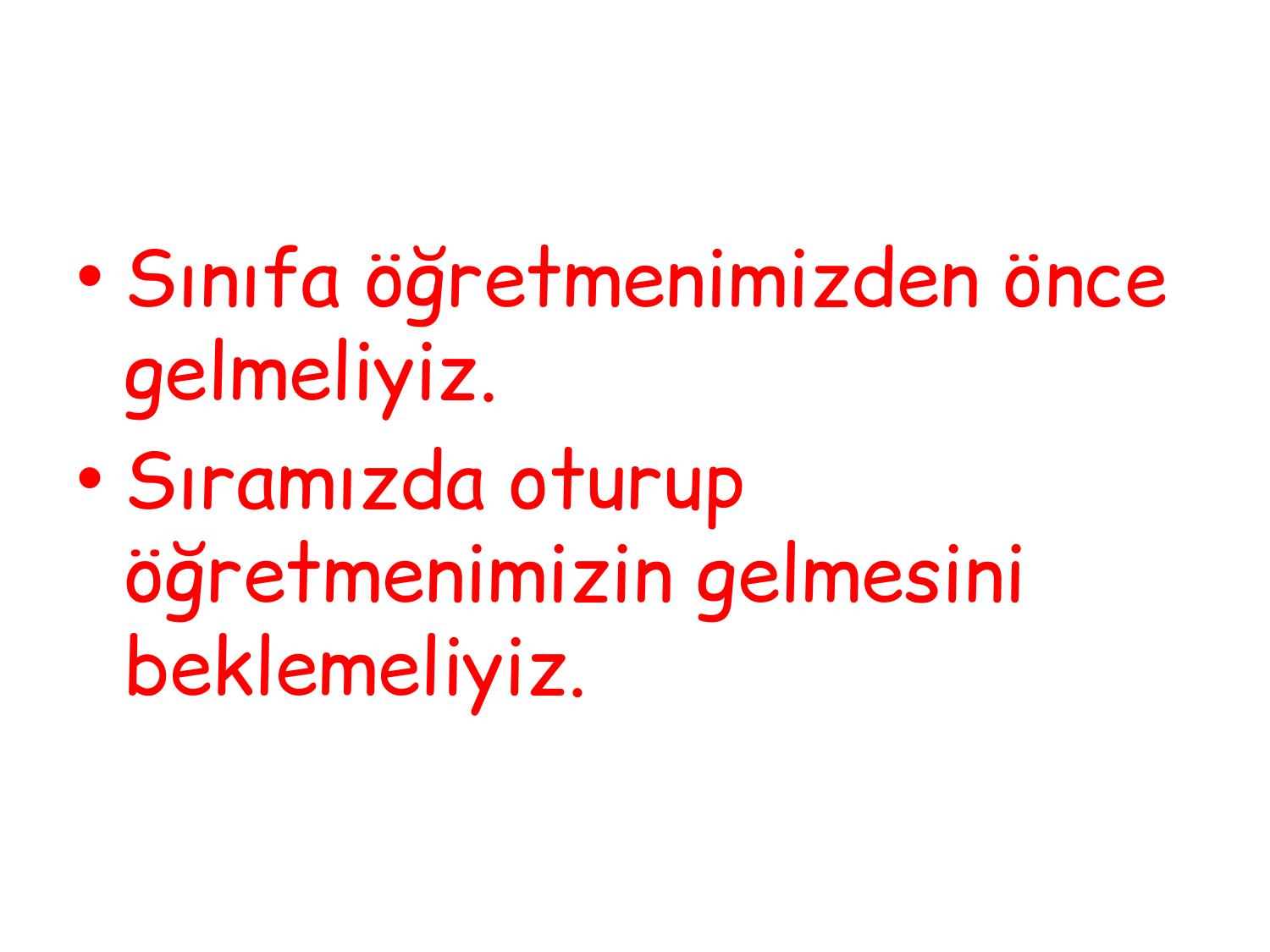

#
Sınıfa öğretmenimizden önce gelmeliyiz.
Sıramızda oturup öğretmenimizin gelmesini beklemeliyiz.